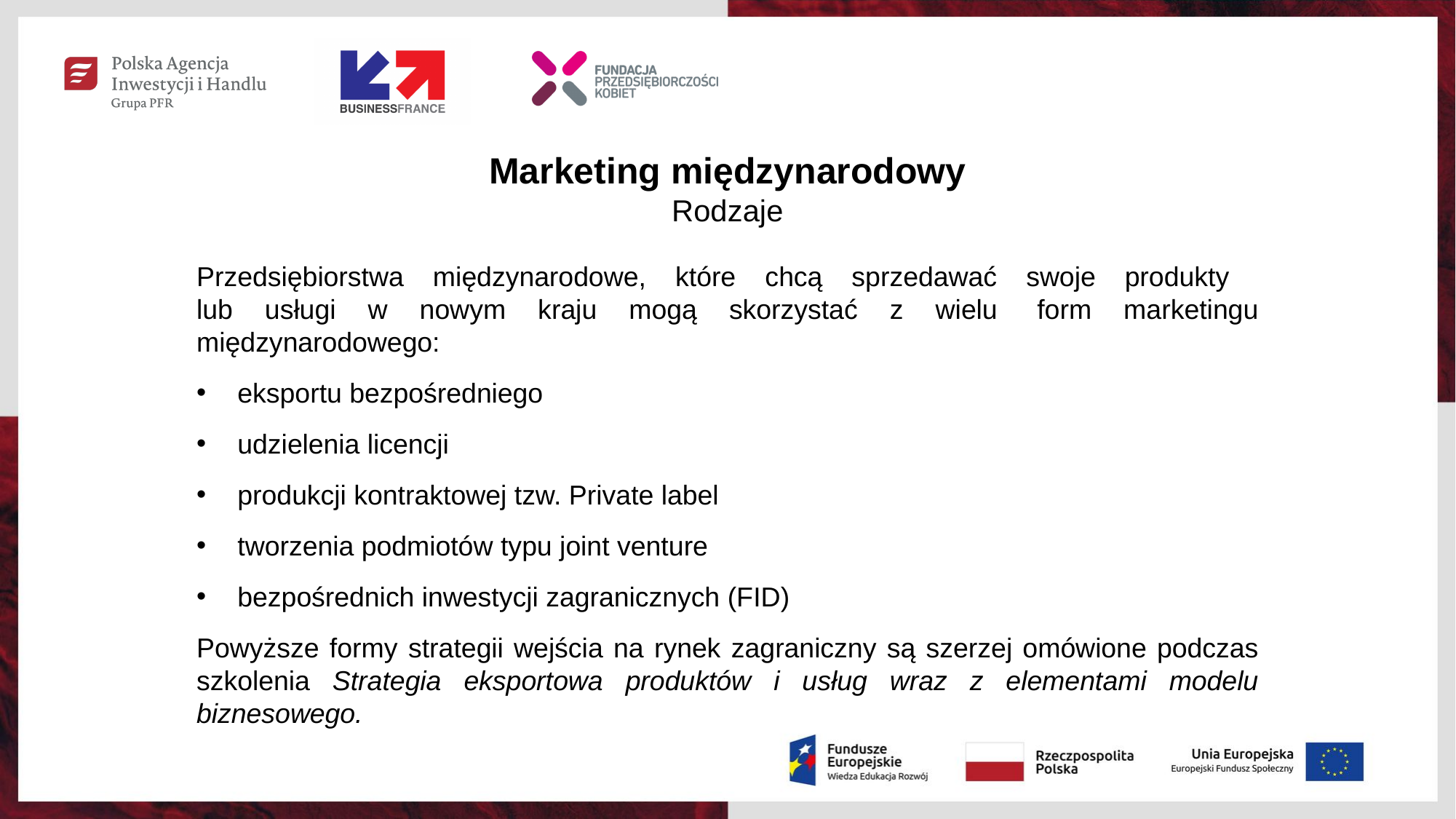

Marketing międzynarodowy
Rodzaje
Przedsiębiorstwa międzynarodowe, które chcą sprzedawać swoje produkty
lub usługi w nowym kraju mogą skorzystać z wielu  form marketingu międzynarodowego:
eksportu bezpośredniego
udzielenia licencji
produkcji kontraktowej tzw. Private label
tworzenia podmiotów typu joint venture
bezpośrednich inwestycji zagranicznych (FID)
Powyższe formy strategii wejścia na rynek zagraniczny są szerzej omówione podczas szkolenia Strategia eksportowa produktów i usług wraz z elementami modelu biznesowego.